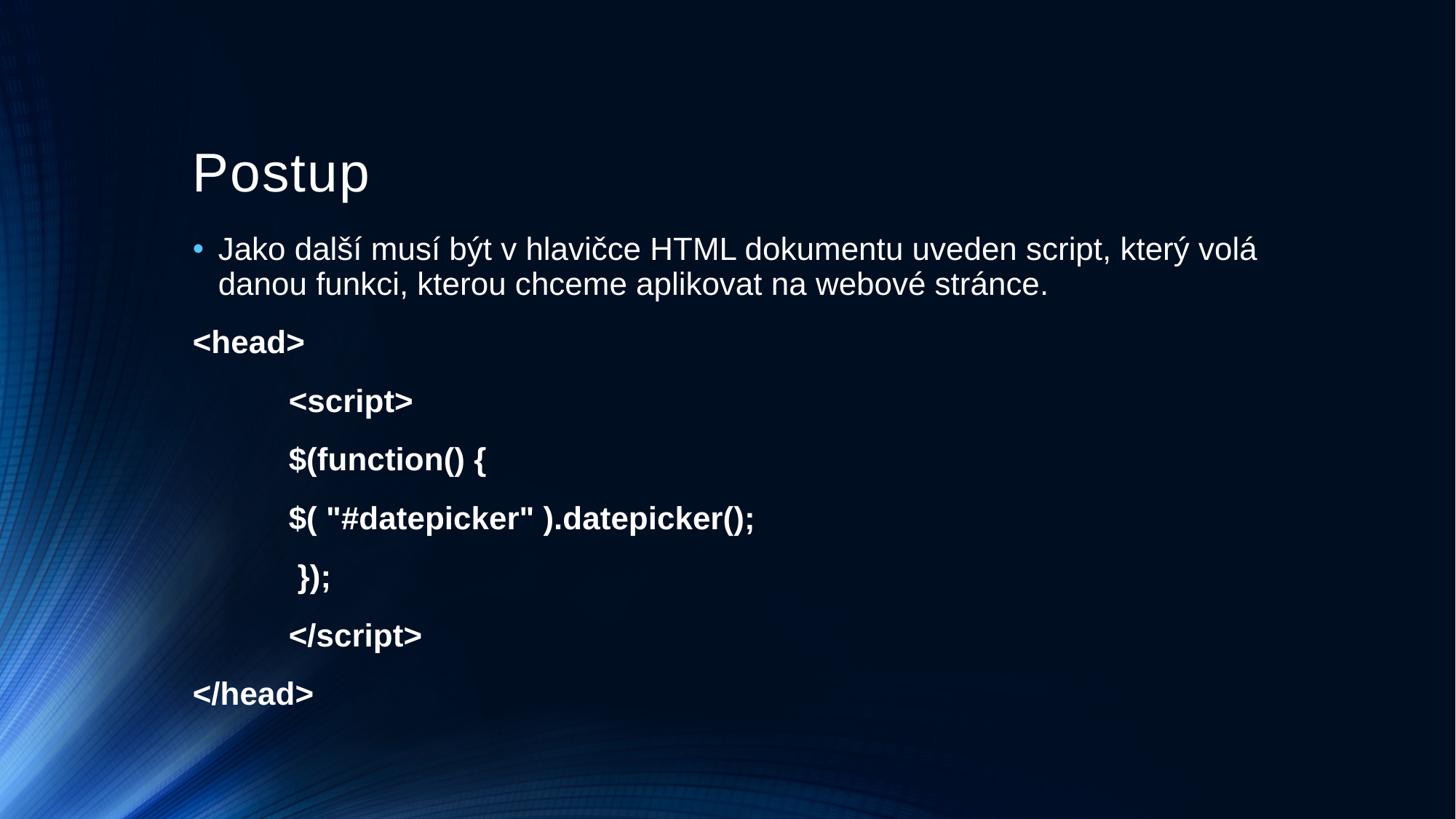

# Postup
Jako další musí být v hlavičce HTML dokumentu uveden script, který volá danou funkci, kterou chceme aplikovat na webové stránce.
<head>
	<script>
  	$(function() {
    		$( "#datepicker" ).datepicker();
 		 });
  	</script>
</head>